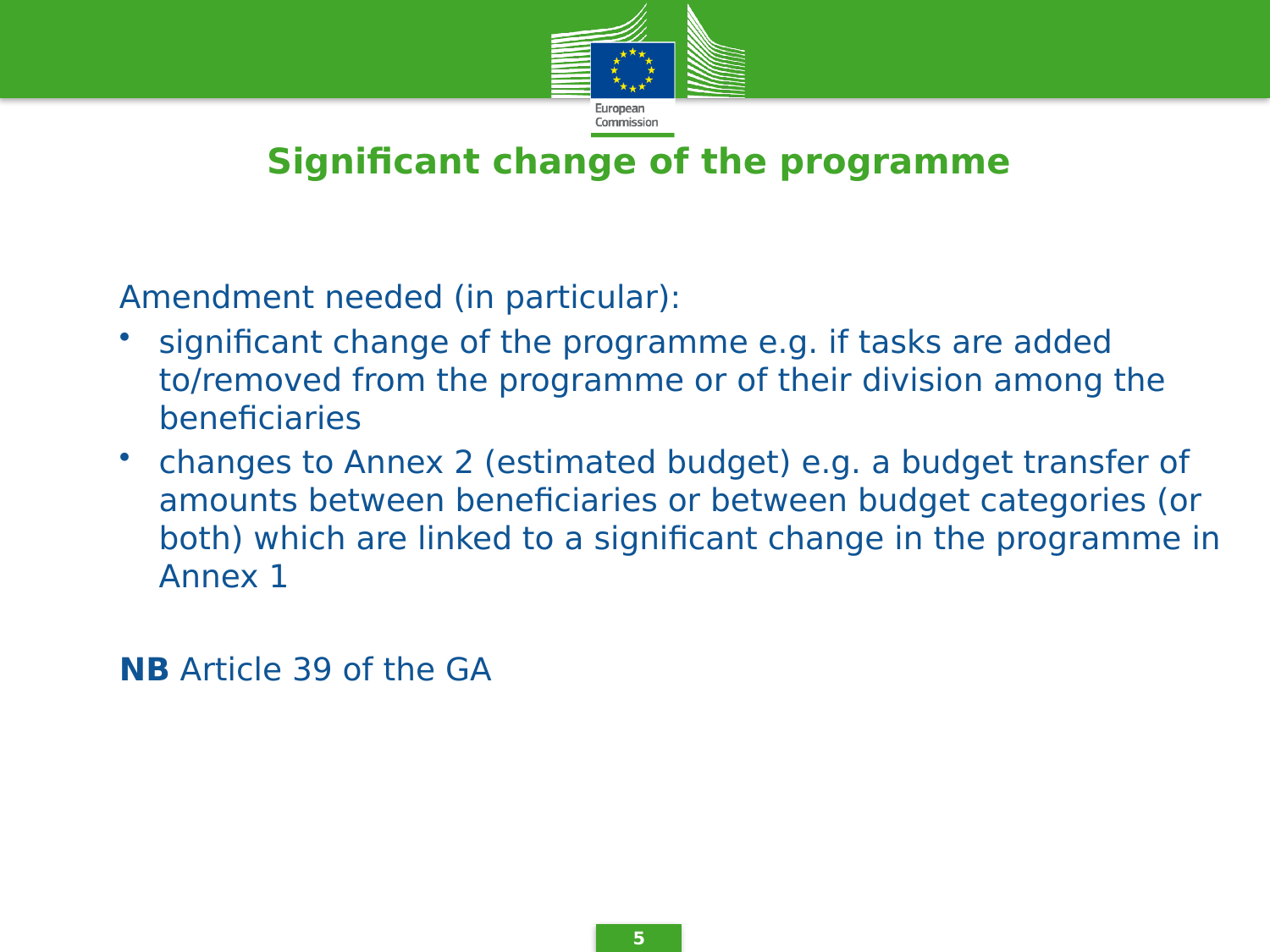

# Significant change of the programme

Amendment needed (in particular):
significant change of the programme e.g. if tasks are added to/removed from the programme or of their division among the beneficiaries
changes to Annex 2 (estimated budget) e.g. a budget transfer of amounts between beneficiaries or between budget categories (or both) which are linked to a significant change in the programme in Annex 1

NB Article 39 of the GA

5